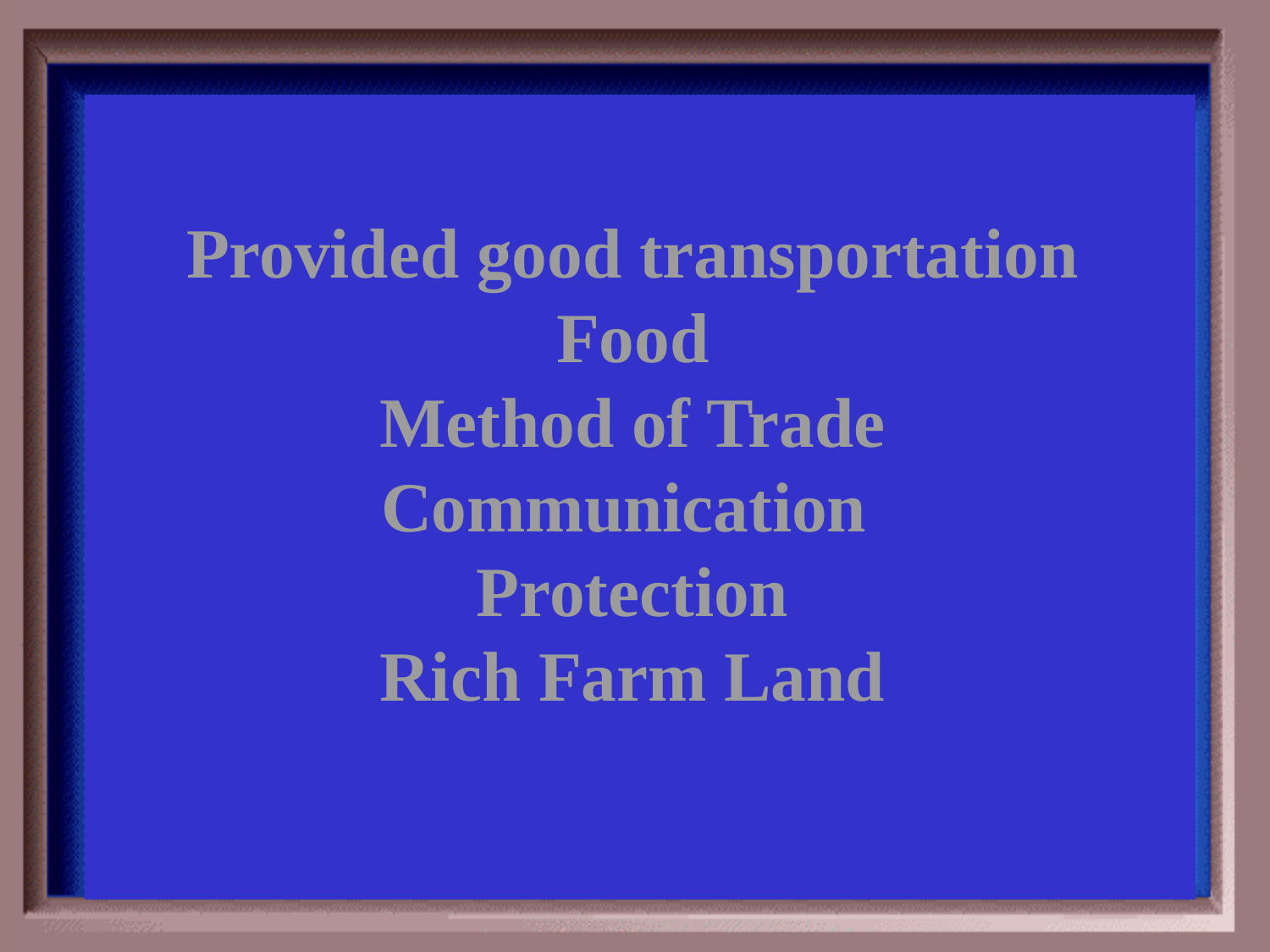

Category #6 $400 Question

Provided good transportation
Food
Method of Trade
Communication
Protection
Rich Farm Land